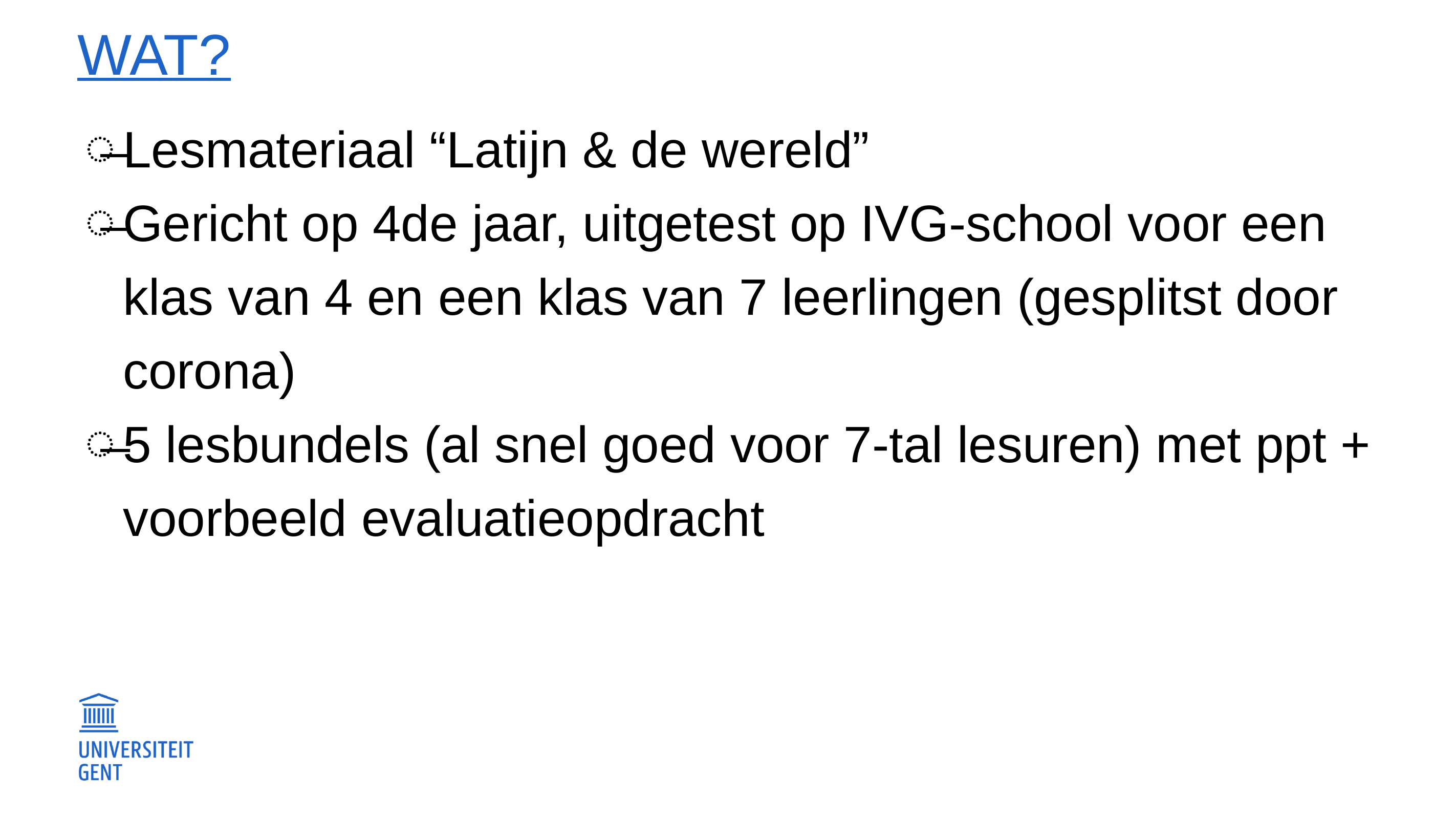

# Wat?
Lesmateriaal “Latijn & de wereld”
Gericht op 4de jaar, uitgetest op IVG-school voor een klas van 4 en een klas van 7 leerlingen (gesplitst door corona)
5 lesbundels (al snel goed voor 7-tal lesuren) met ppt + voorbeeld evaluatieopdracht